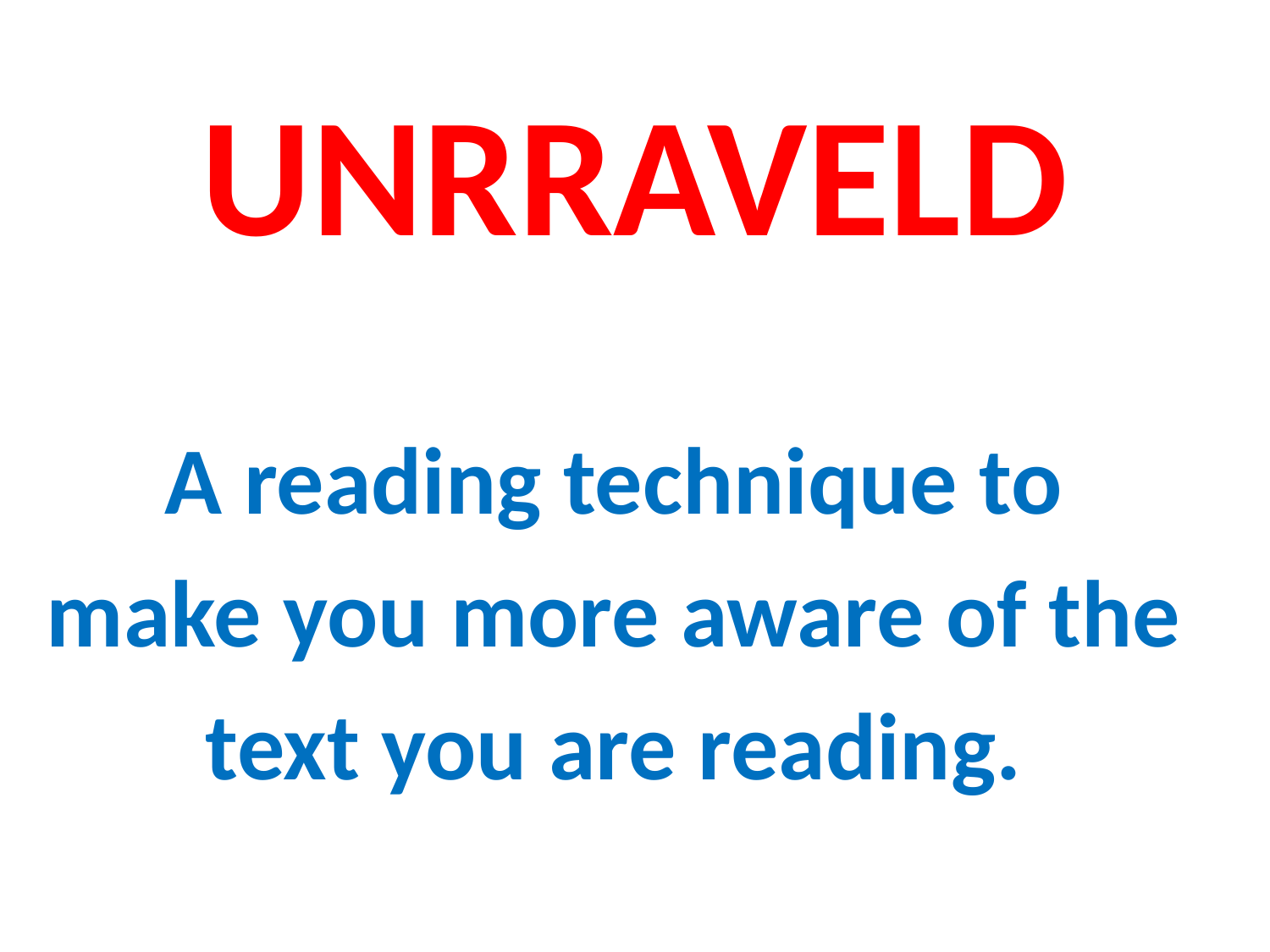

# UNRRAVELD
A reading technique to
make you more aware of the
text you are reading.